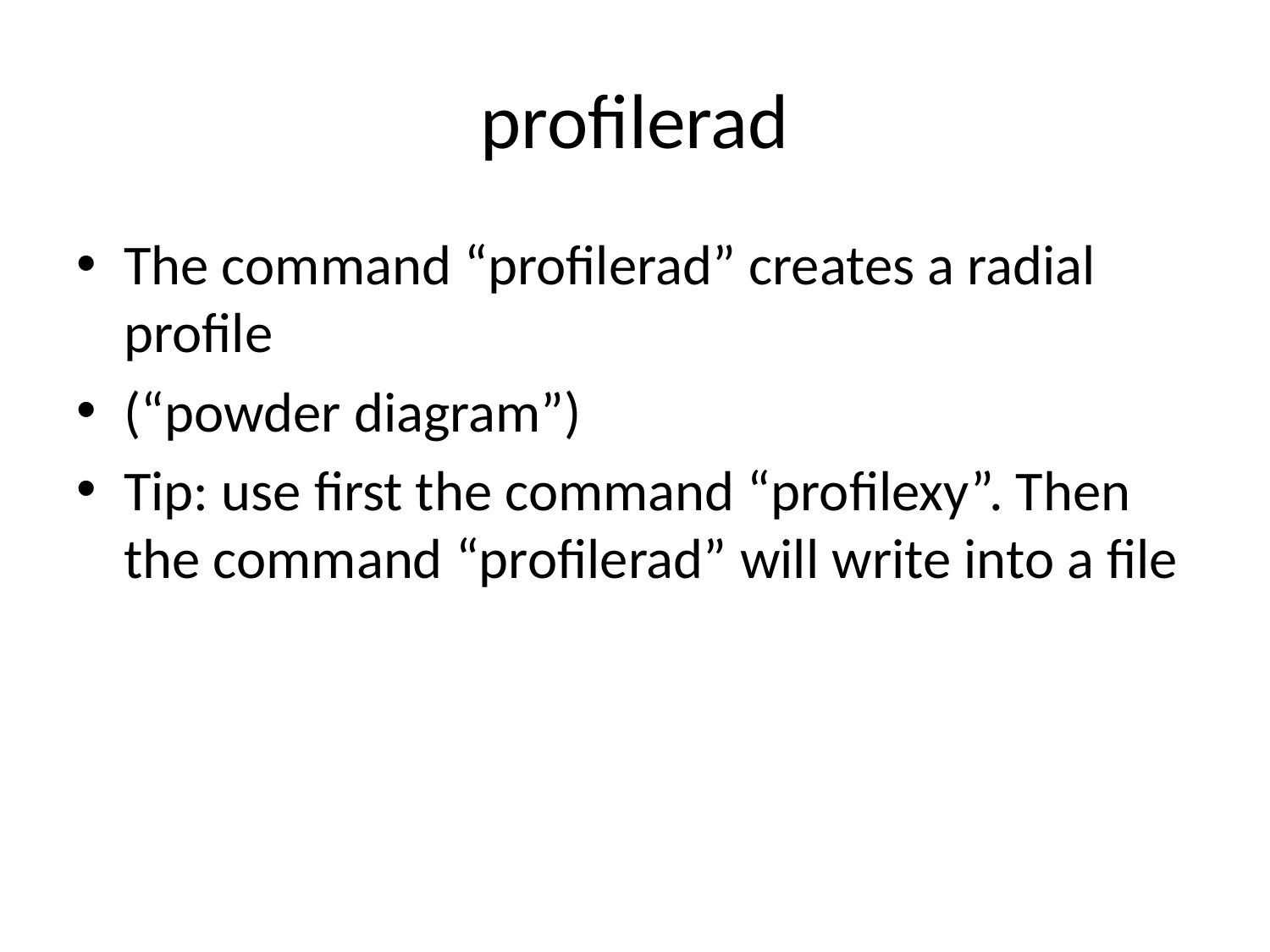

# profilerad
The command “profilerad” creates a radial profile
(“powder diagram”)
Tip: use first the command “profilexy”. Then the command “profilerad” will write into a file